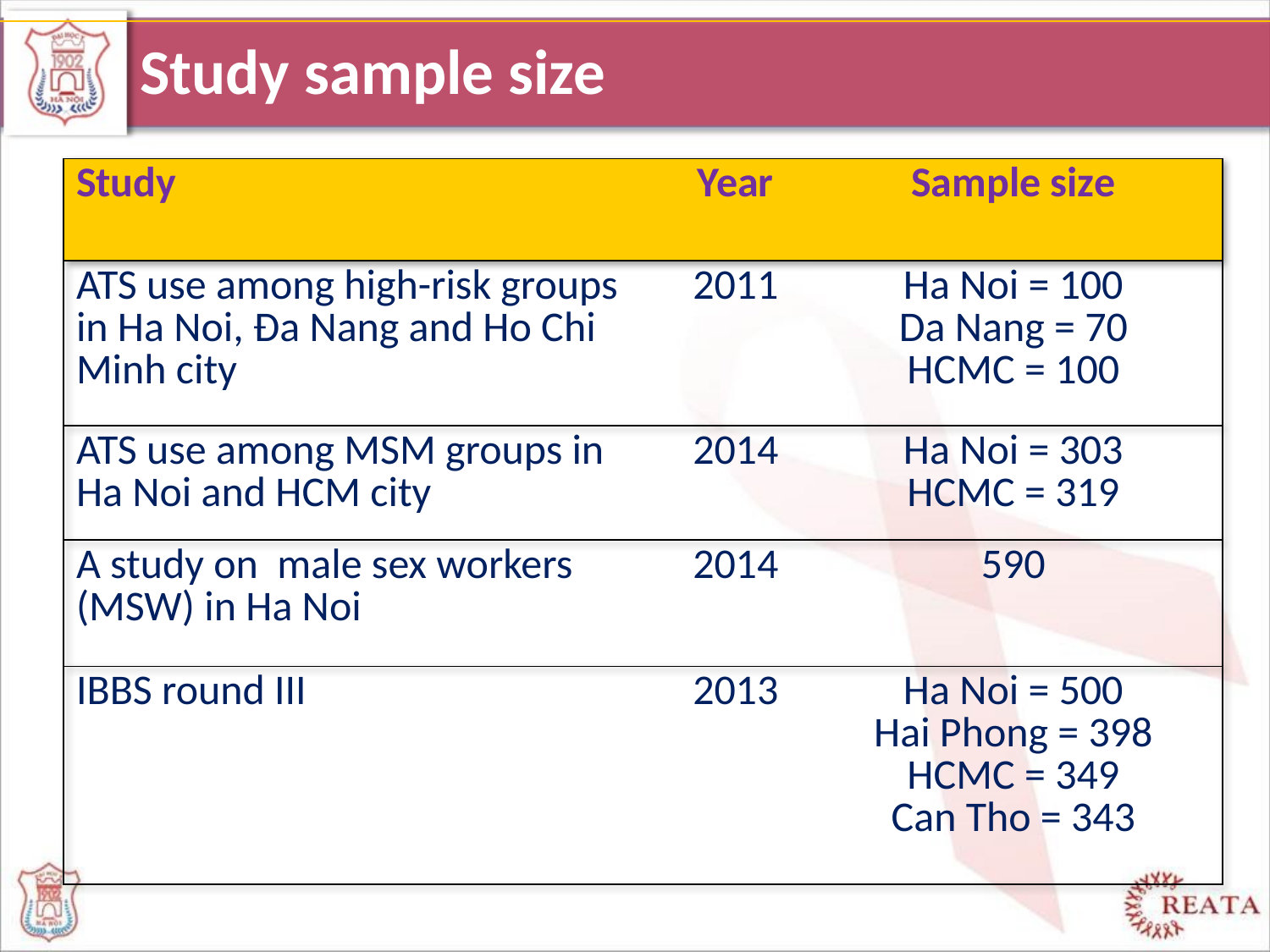

# Study sample size
| Study | Year | Sample size |
| --- | --- | --- |
| ATS use among high-risk groups in Ha Noi, Đa Nang and Ho Chi Minh city | 2011 | Ha Noi = 100 Da Nang = 70 HCMC = 100 |
| ATS use among MSM groups in Ha Noi and HCM city | 2014 | Ha Noi = 303 HCMC = 319 |
| A study on male sex workers (MSW) in Ha Noi | 2014 | 590 |
| IBBS round III | 2013 | Ha Noi = 500 Hai Phong = 398 HCMC = 349 Can Tho = 343 |